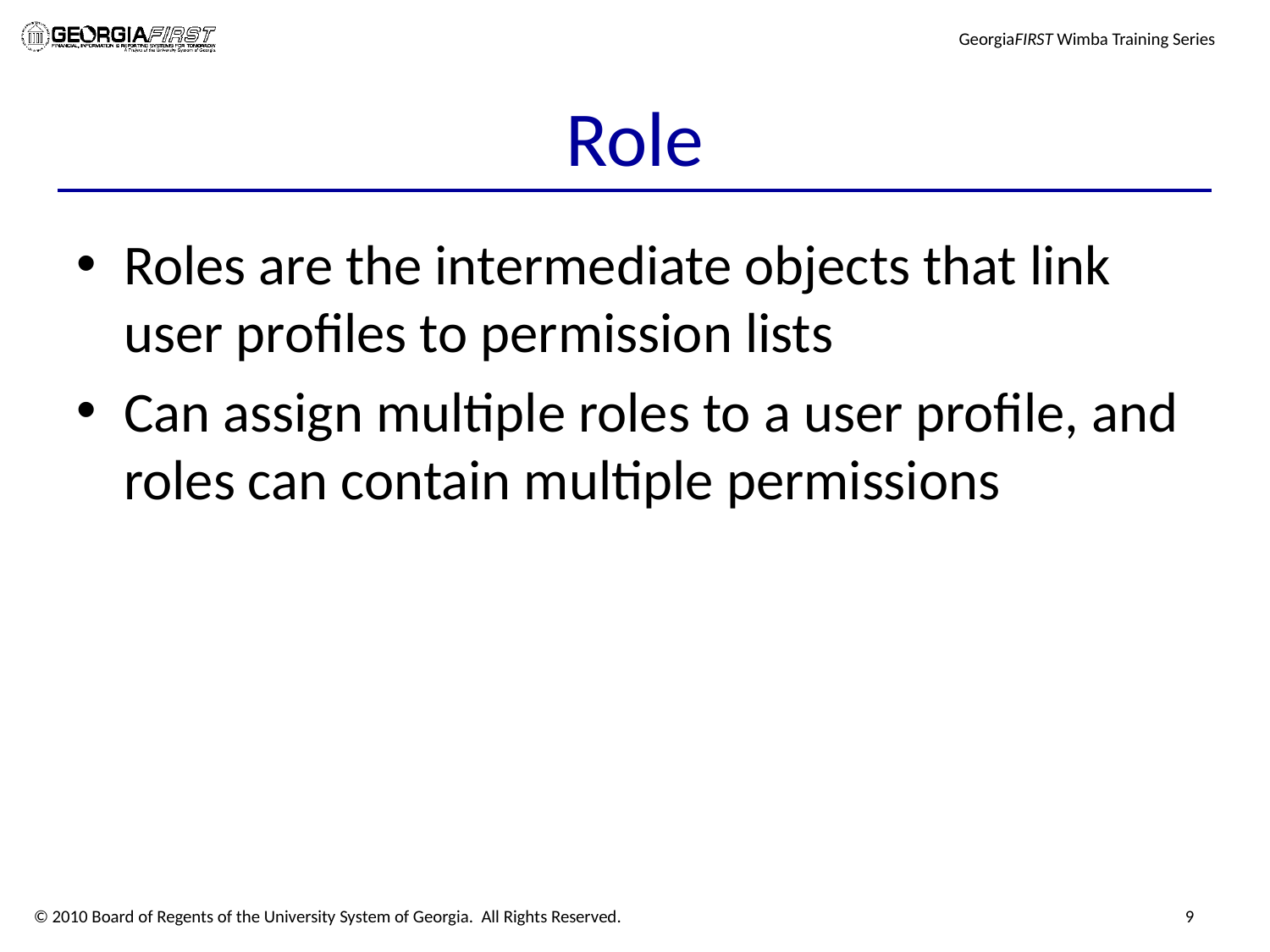

# Role
Roles are the intermediate objects that link user profiles to permission lists
Can assign multiple roles to a user profile, and roles can contain multiple permissions